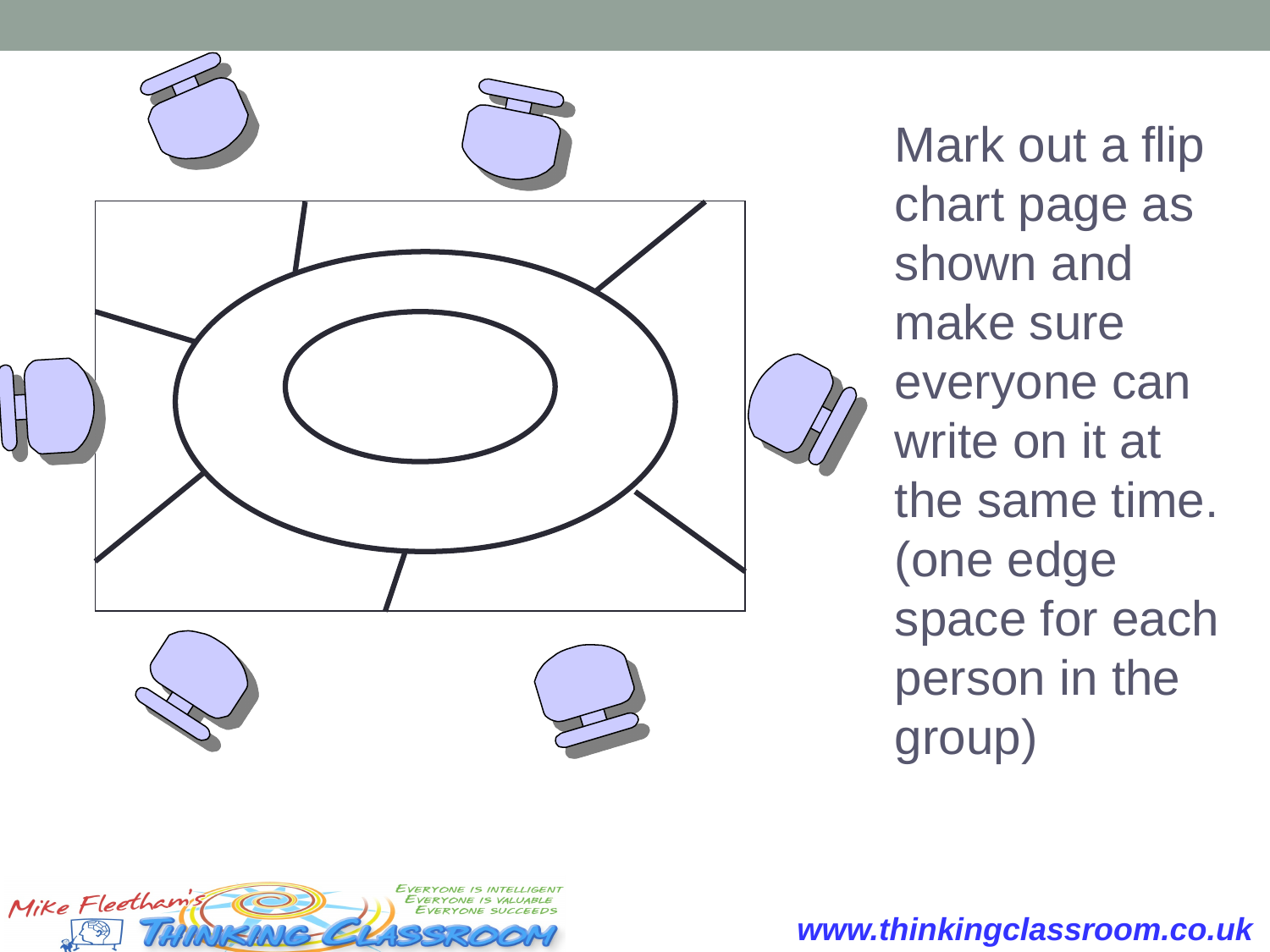

Mark out a flip chart page as shown and make sure everyone can write on it at the same time.
(one edge space for each person in the group)